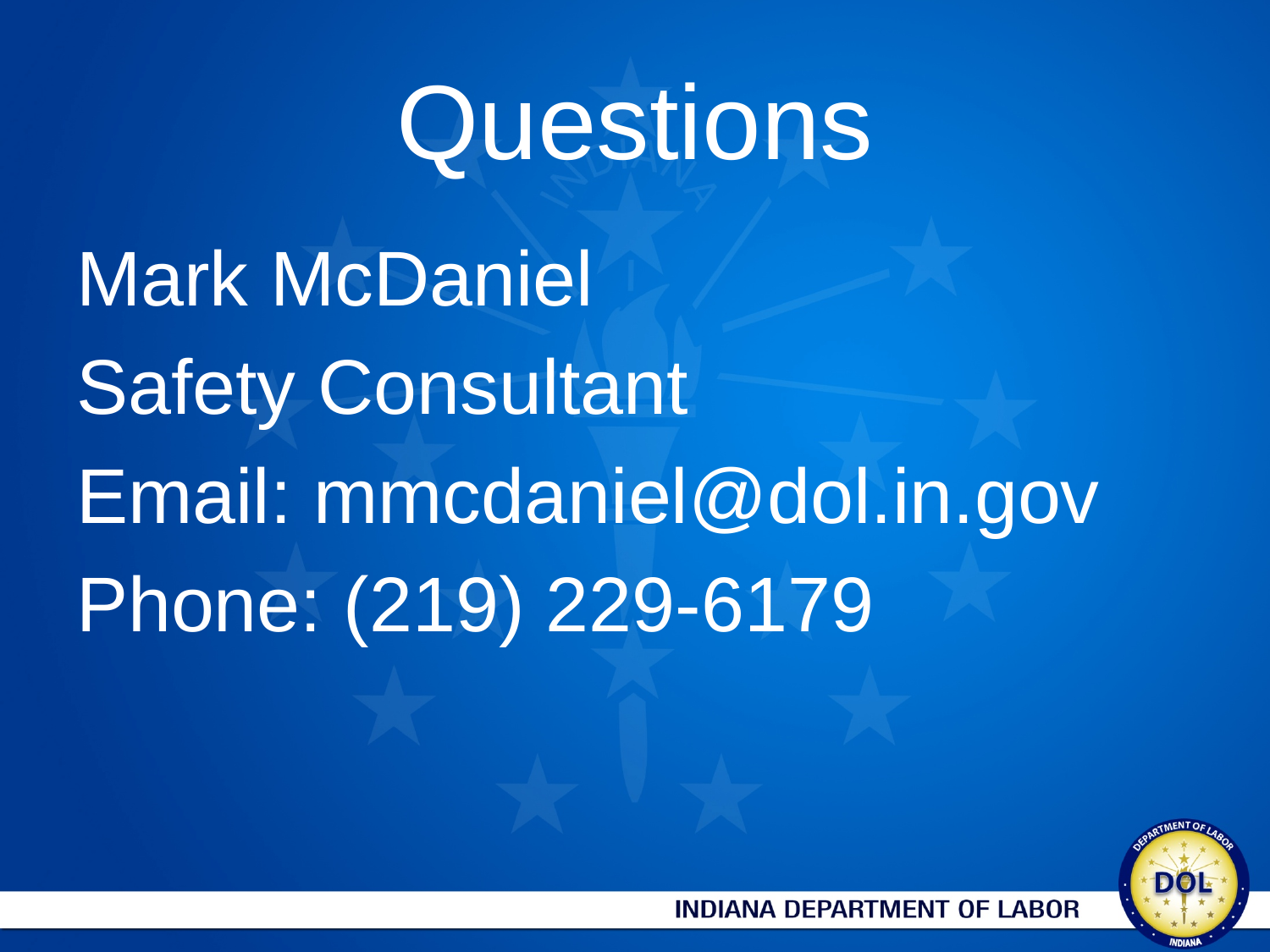

# Questions
Mark McDaniel
Safety Consultant
Email: mmcdaniel@dol.in.gov
Phone: (219) 229-6179